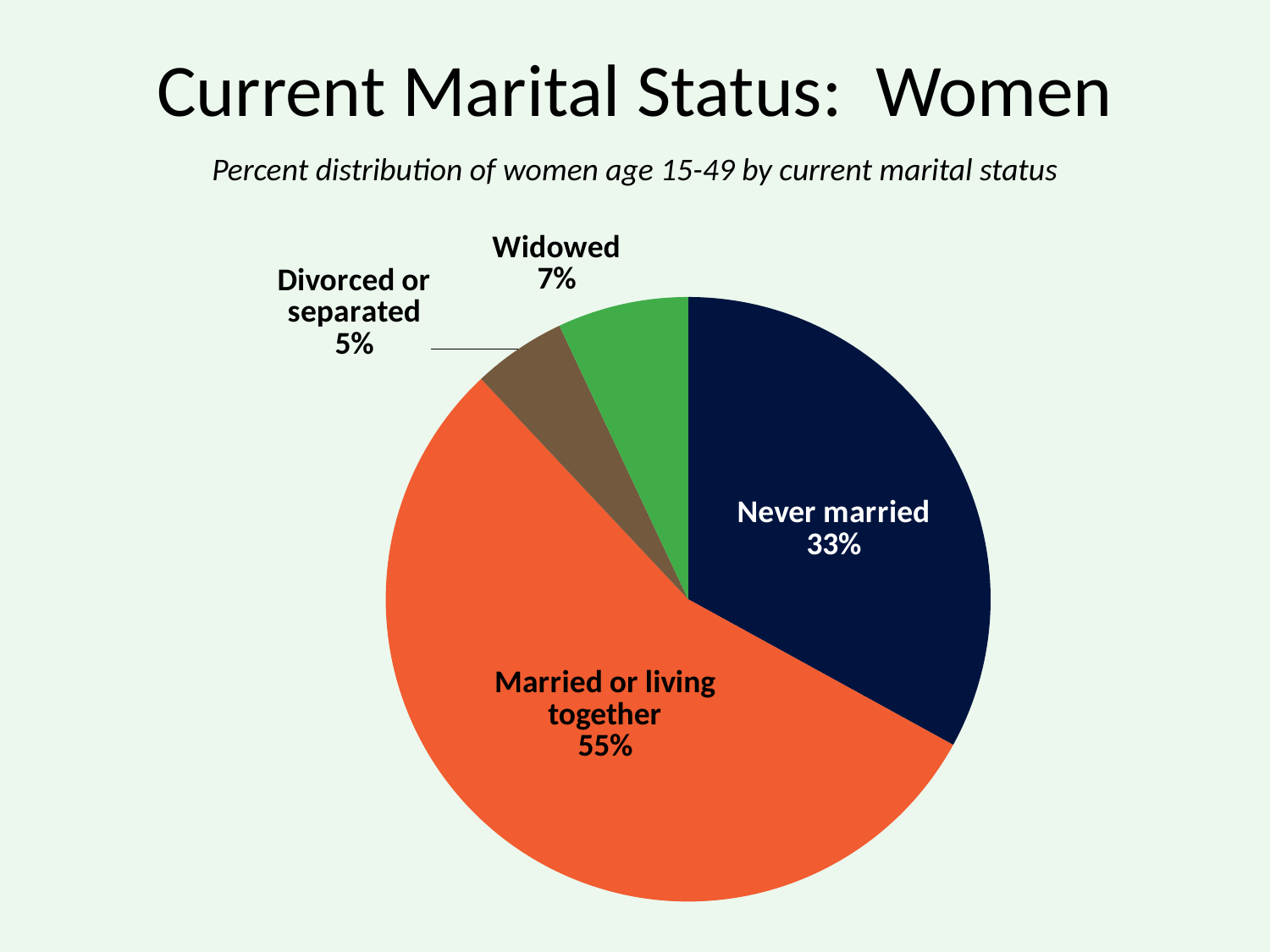

# Current Marital Status:  Women
Percent distribution of women age 15-49 by current marital status

### Chart

| Category | Sales |
|---|---|
| Never married | 33.0 |
| Married or living together | 55.0 |
| Divorced or separated | 5.0 |
| Widowed | 7.0 |